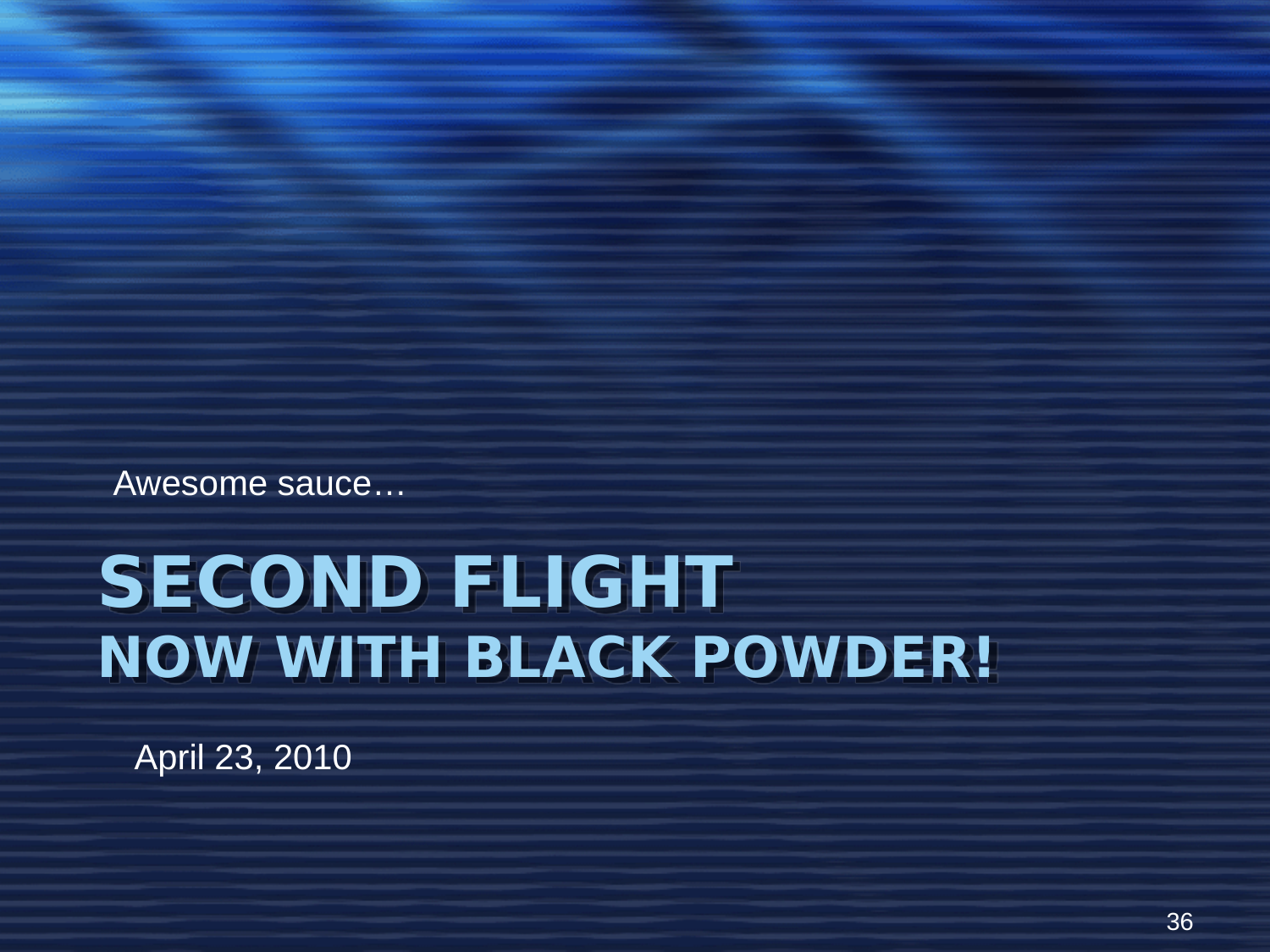

Awesome sauce…
# Second Flight Now with Black powDer!
April 23, 2010
36